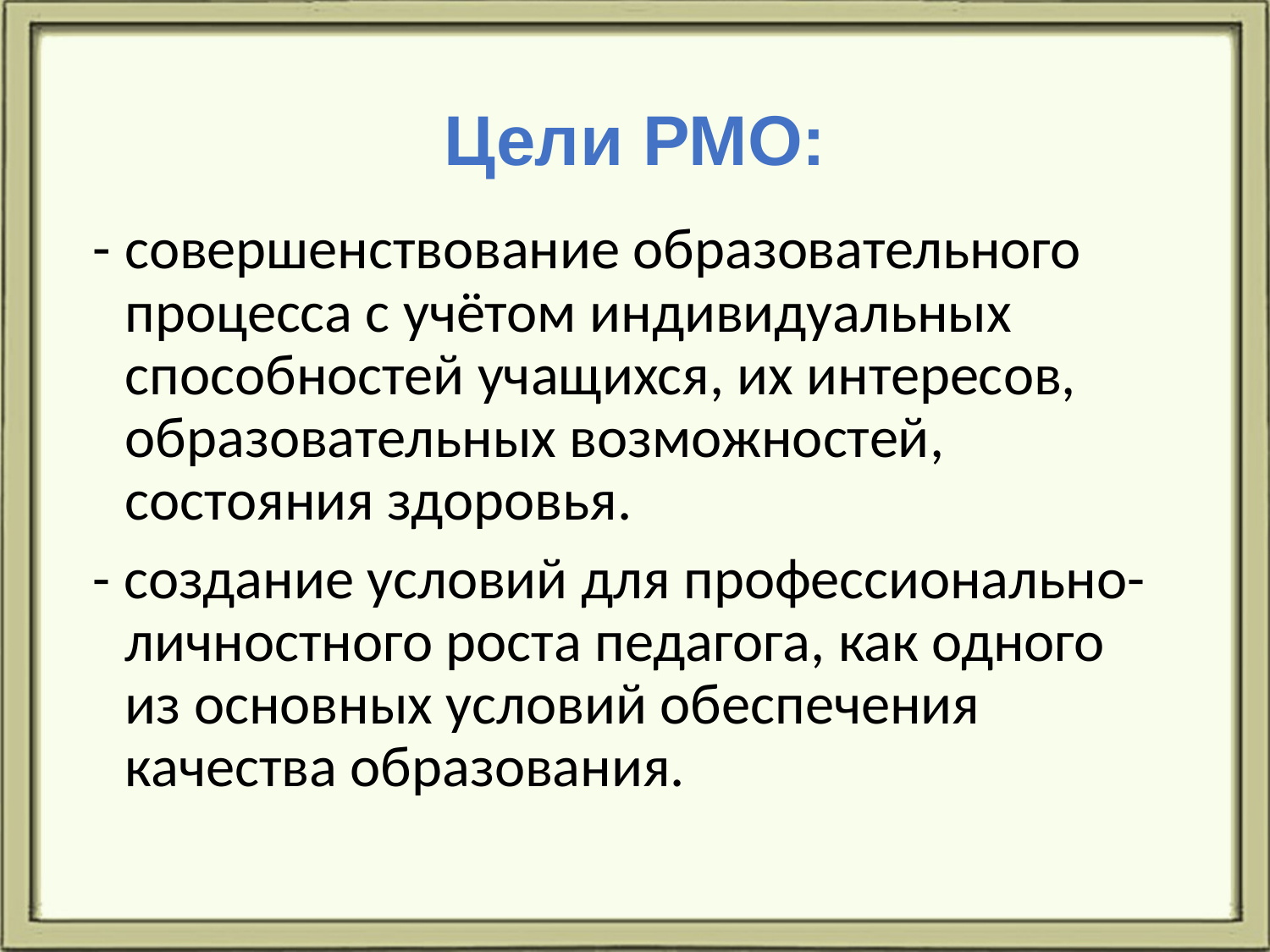

# Цели РМО:
- совершенствование образовательного процесса с учётом индивидуальных способностей учащихся, их интересов, образовательных возможностей, состояния здоровья.
- создание условий для профессионально-личностного роста педагога, как одного из основных условий обеспечения качества образования.